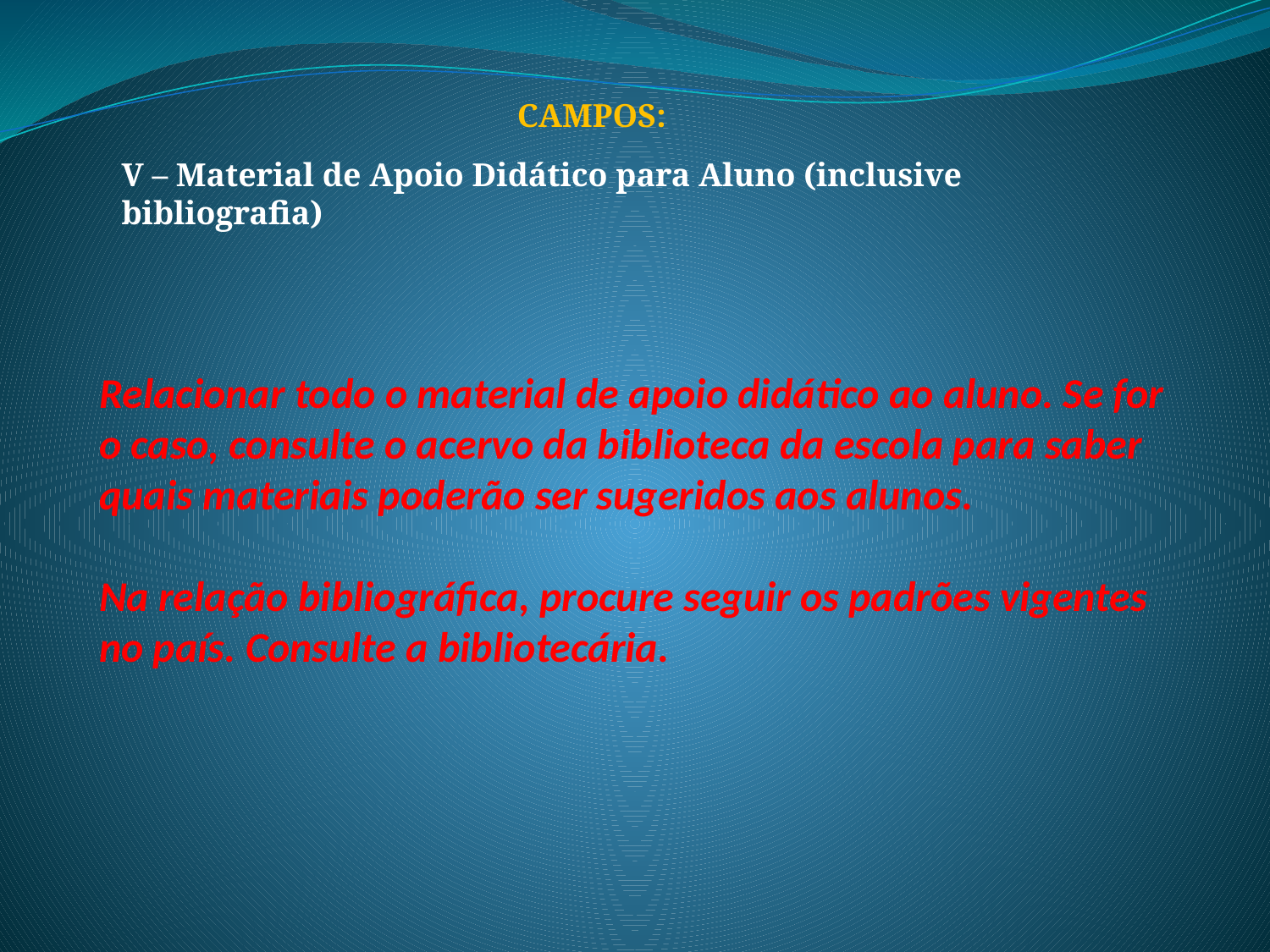

CAMPOS:
V – Material de Apoio Didático para Aluno (inclusive bibliografia)

# Relacionar todo o material de apoio didático ao aluno. Se for o caso, consulte o acervo da biblioteca da escola para saber quais materiais poderão ser sugeridos aos alunos. Na relação bibliográfica, procure seguir os padrões vigentes no país. Consulte a bibliotecária.